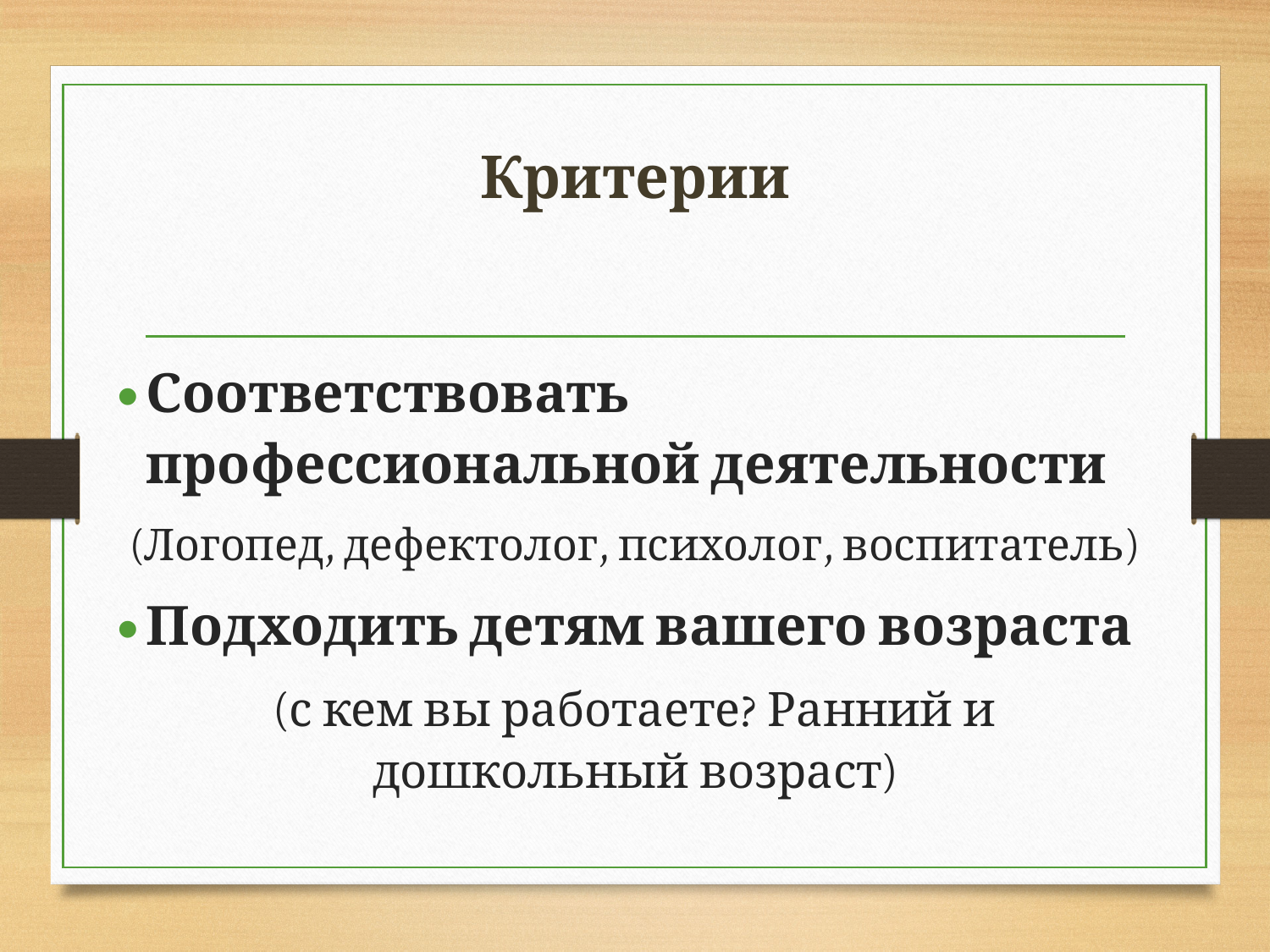

# Критерии
Соответствовать профессиональной деятельности
(Логопед, дефектолог, психолог, воспитатель)
Подходить детям вашего возраста
(с кем вы работаете? Ранний и дошкольный возраст)